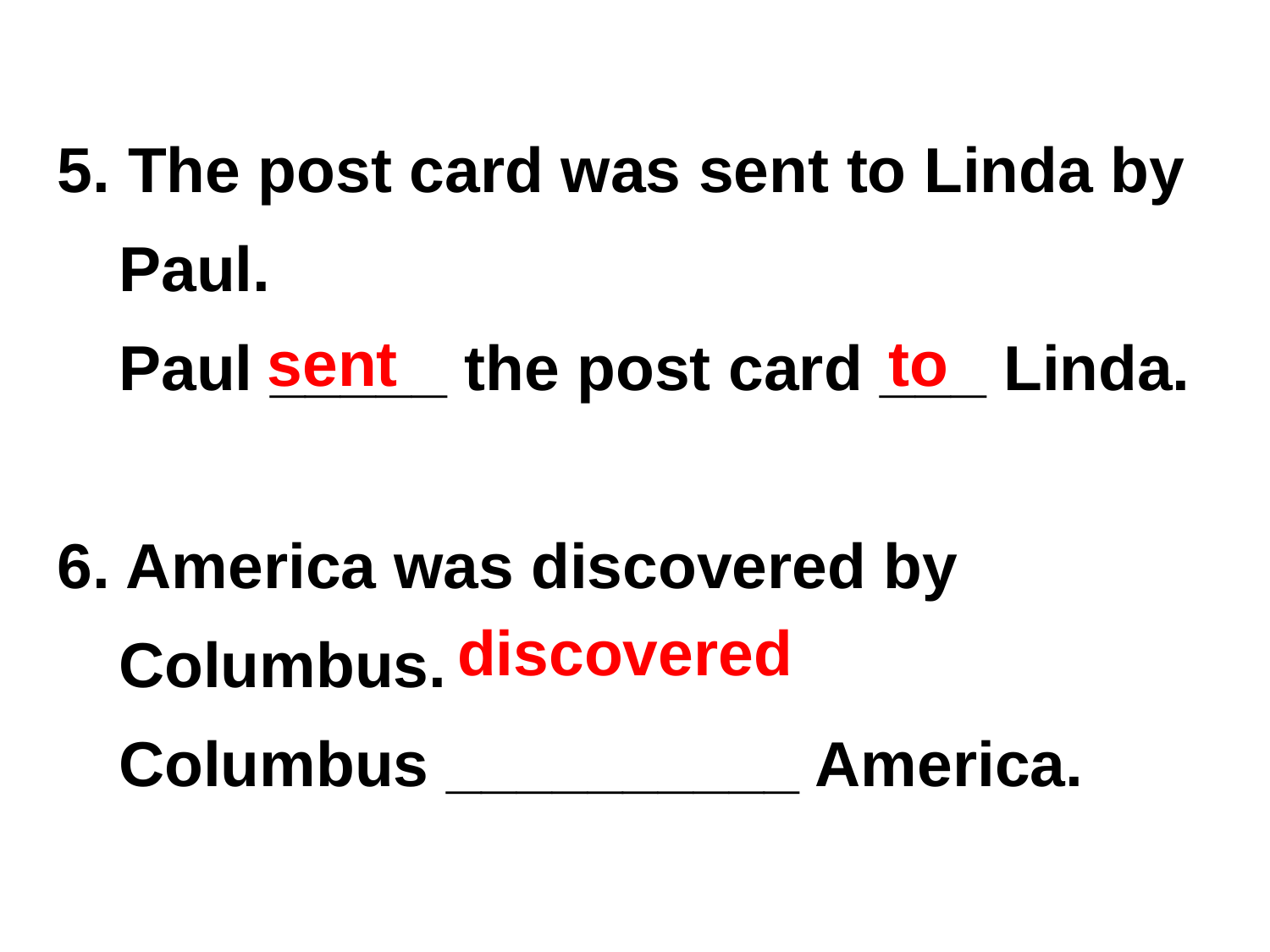

5. The post card was sent to Linda by Paul.
	Paul _____ the post card ___ Linda.
6. America was discovered by Columbus.
 	Columbus __________ America.
sent                            to
discovered